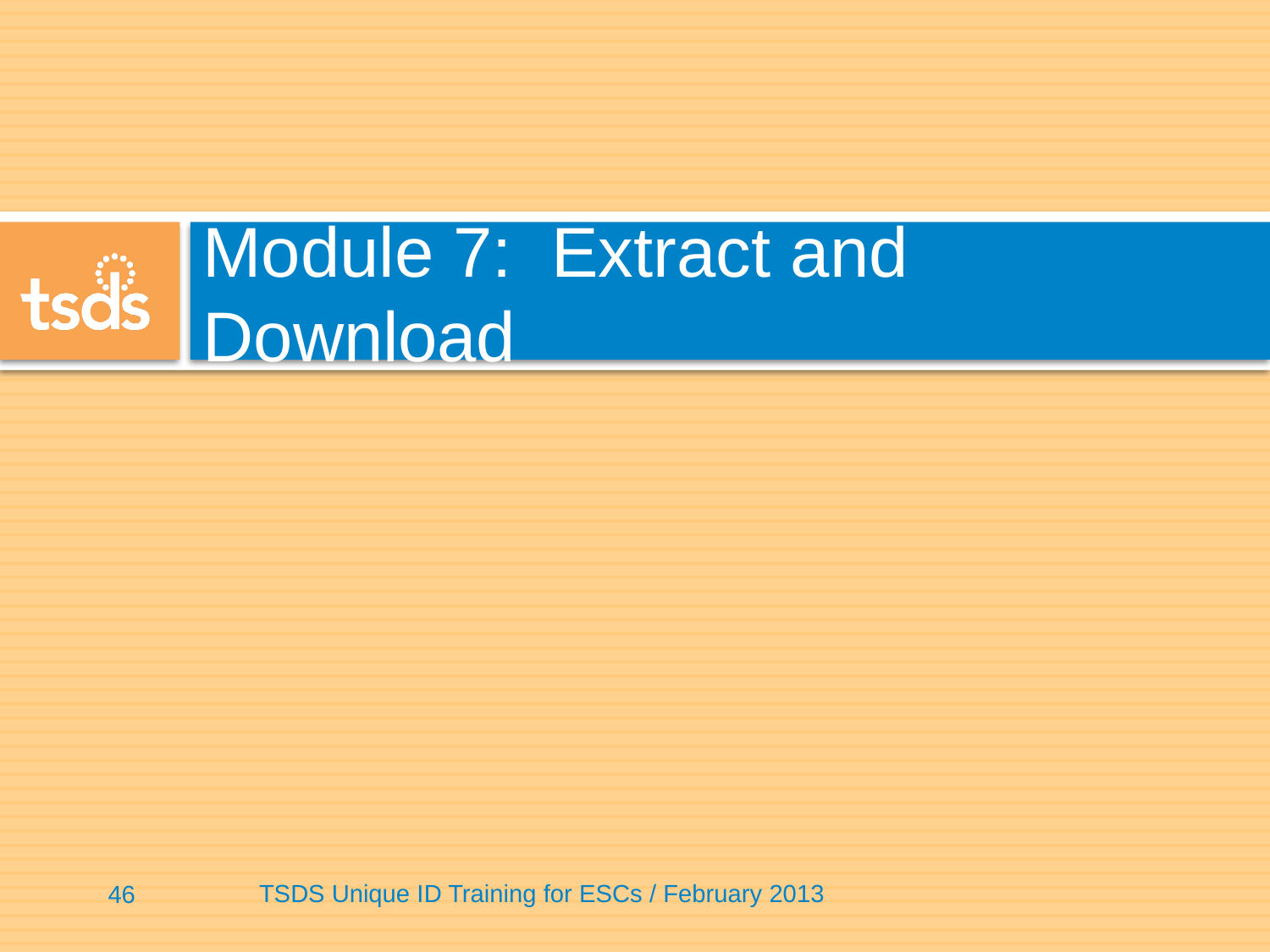

# Module 7:  Extract and Download
TSDS Unique ID Training for ESCs / February 2013
46